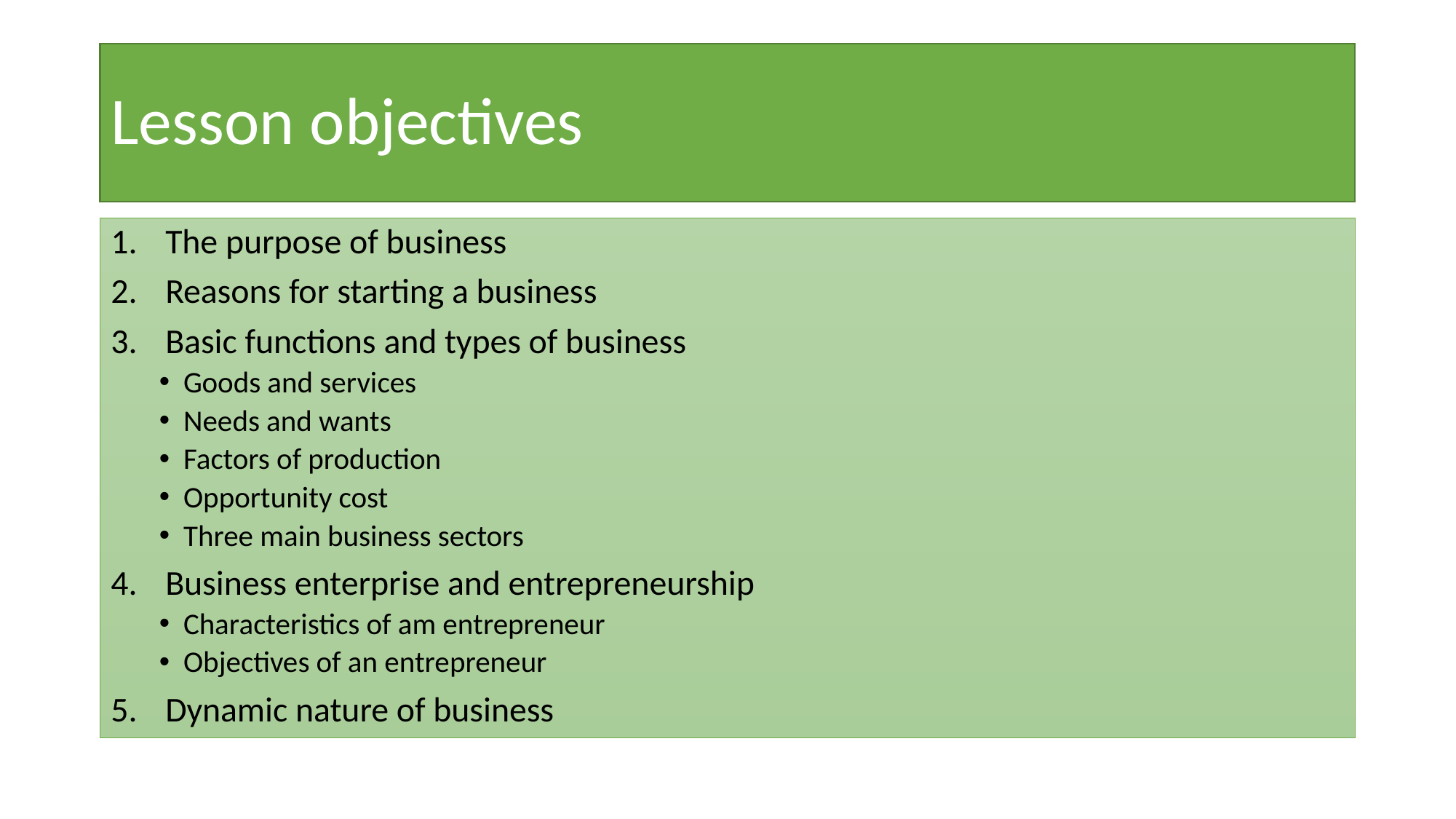

# Lesson objectives
The purpose of business
Reasons for starting a business
Basic functions and types of business
Goods and services
Needs and wants
Factors of production
Opportunity cost
Three main business sectors
Business enterprise and entrepreneurship
Characteristics of am entrepreneur
Objectives of an entrepreneur
Dynamic nature of business